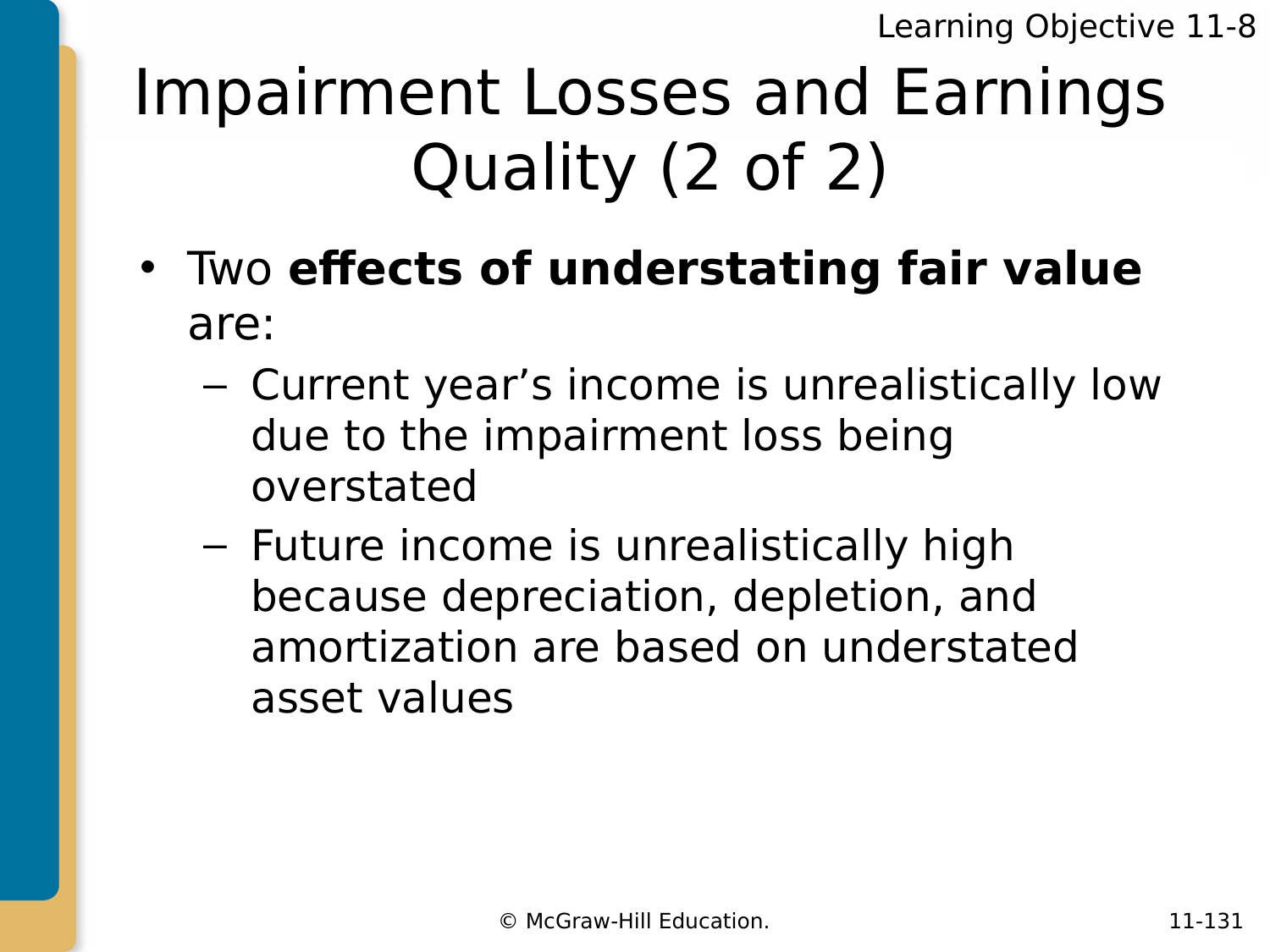

Learning Objective 11-8
# Impairment Losses and Earnings Quality (2 of 2)
Two effects of understating fair value are:
Current year’s income is unrealistically low due to the impairment loss being overstated
Future income is unrealistically high because depreciation, depletion, and amortization are based on understated asset values